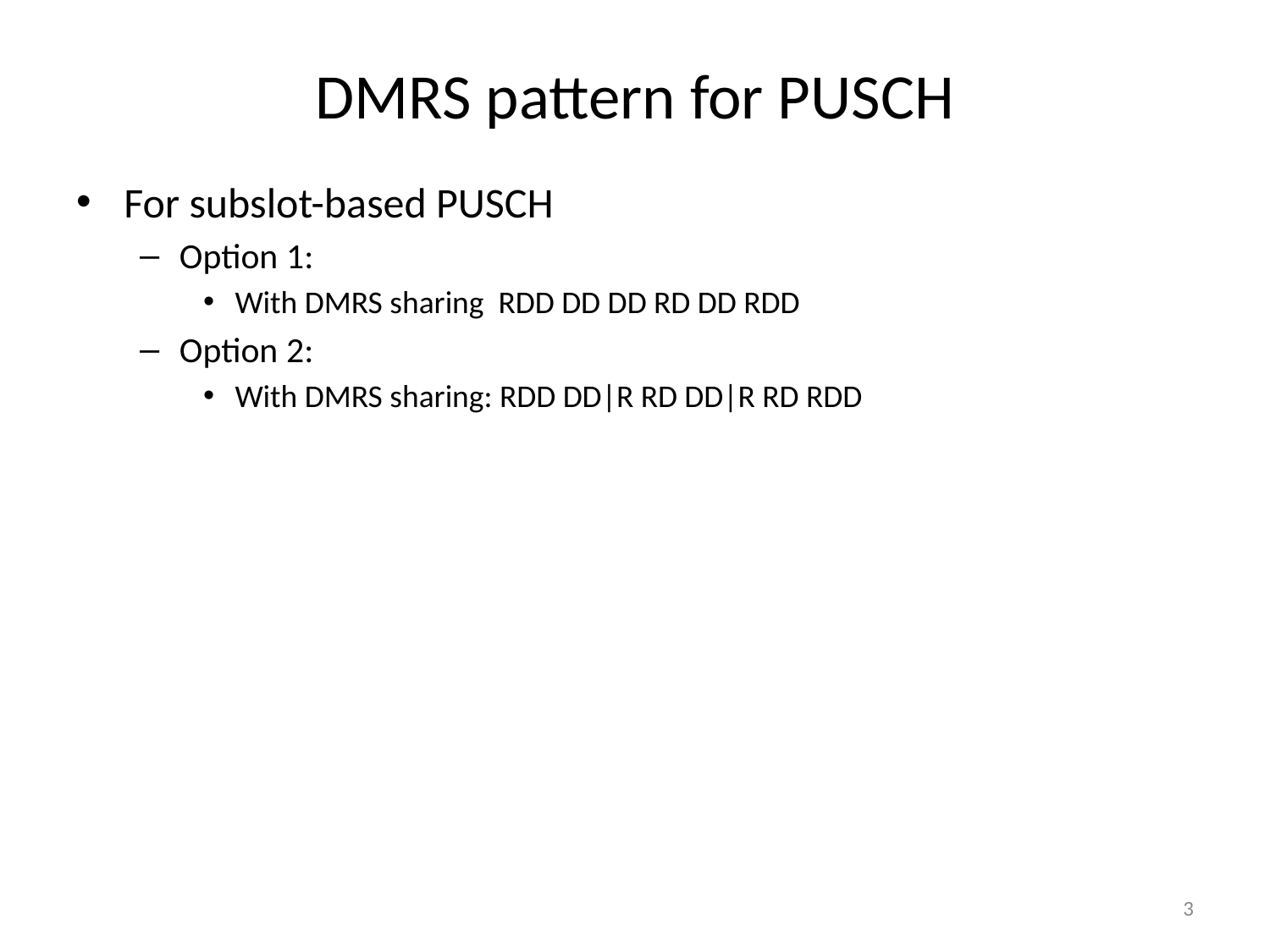

# DMRS pattern for PUSCH
For subslot-based PUSCH
Option 1:
With DMRS sharing  RDD DD DD RD DD RDD
Option 2:
With DMRS sharing: RDD DD|R RD DD|R RD RDD

3